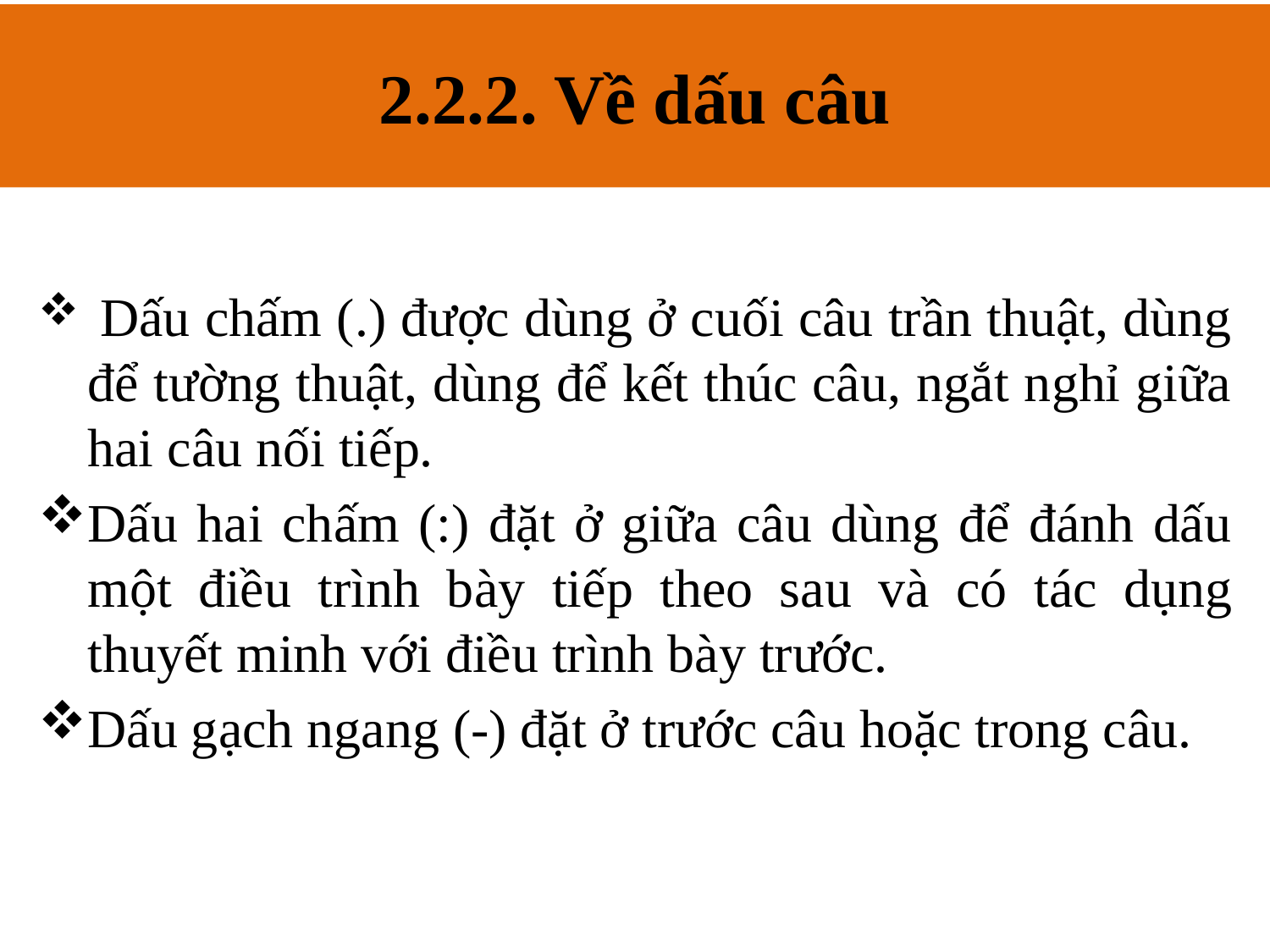

2.2.2. Về dấu câu
# 2.2.2. Về dấu câu
 Dấu chấm (.) được dùng ở cuối câu trần thuật, dùng để tường thuật, dùng để kết thúc câu, ngắt nghỉ giữa hai câu nối tiếp.
Dấu hai chấm (:) đặt ở giữa câu dùng để đánh dấu một điều trình bày tiếp theo sau và có tác dụng thuyết minh với điều trình bày trước.
Dấu gạch ngang (-) đặt ở trước câu hoặc trong câu.